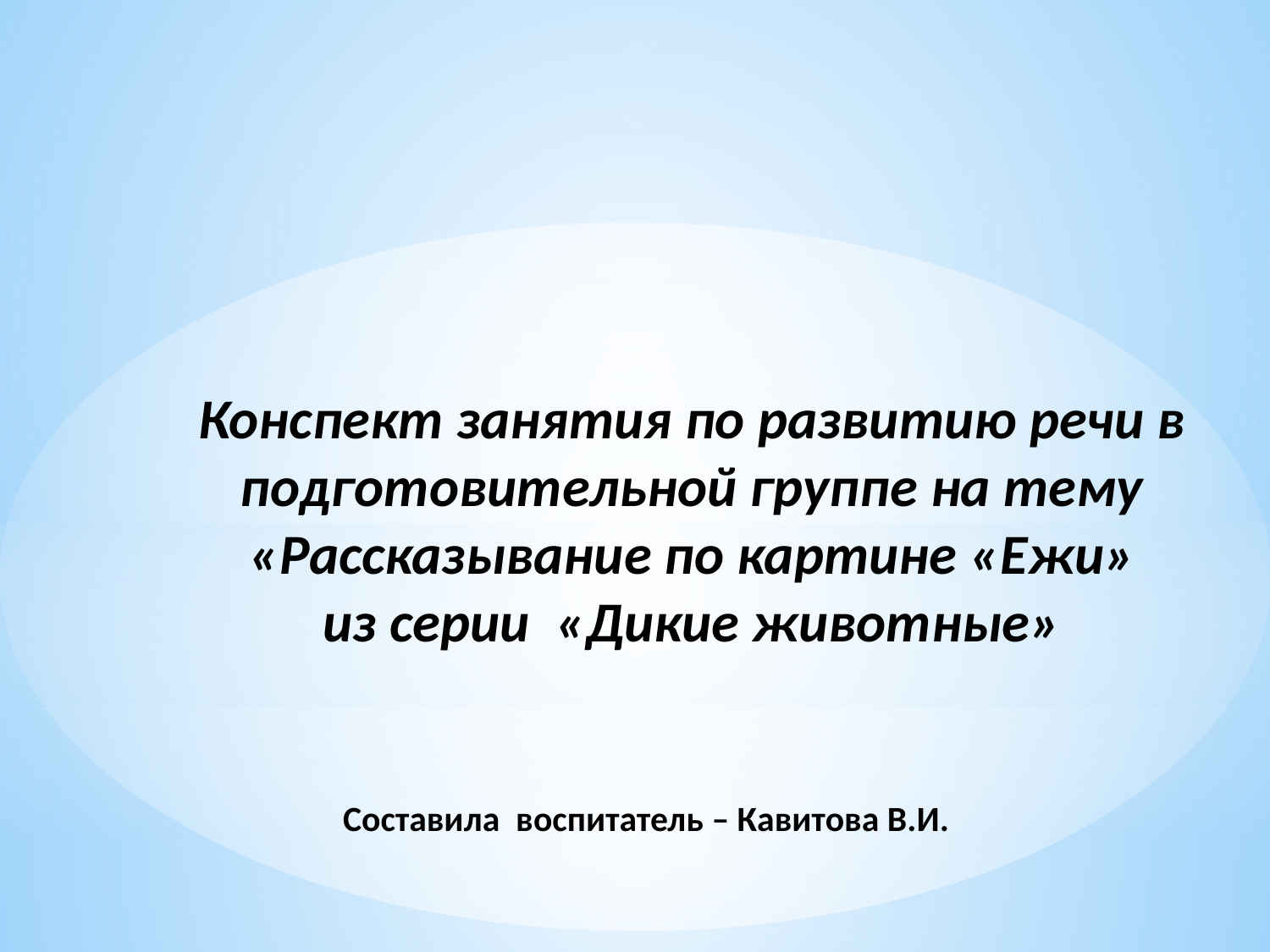

Конспект занятия по развитию речи в подготовительной группе на тему
«Рассказывание по картине «Ежи»
из серии  «Дикие животные»
Составила  воспитатель – Кавитова В.И.